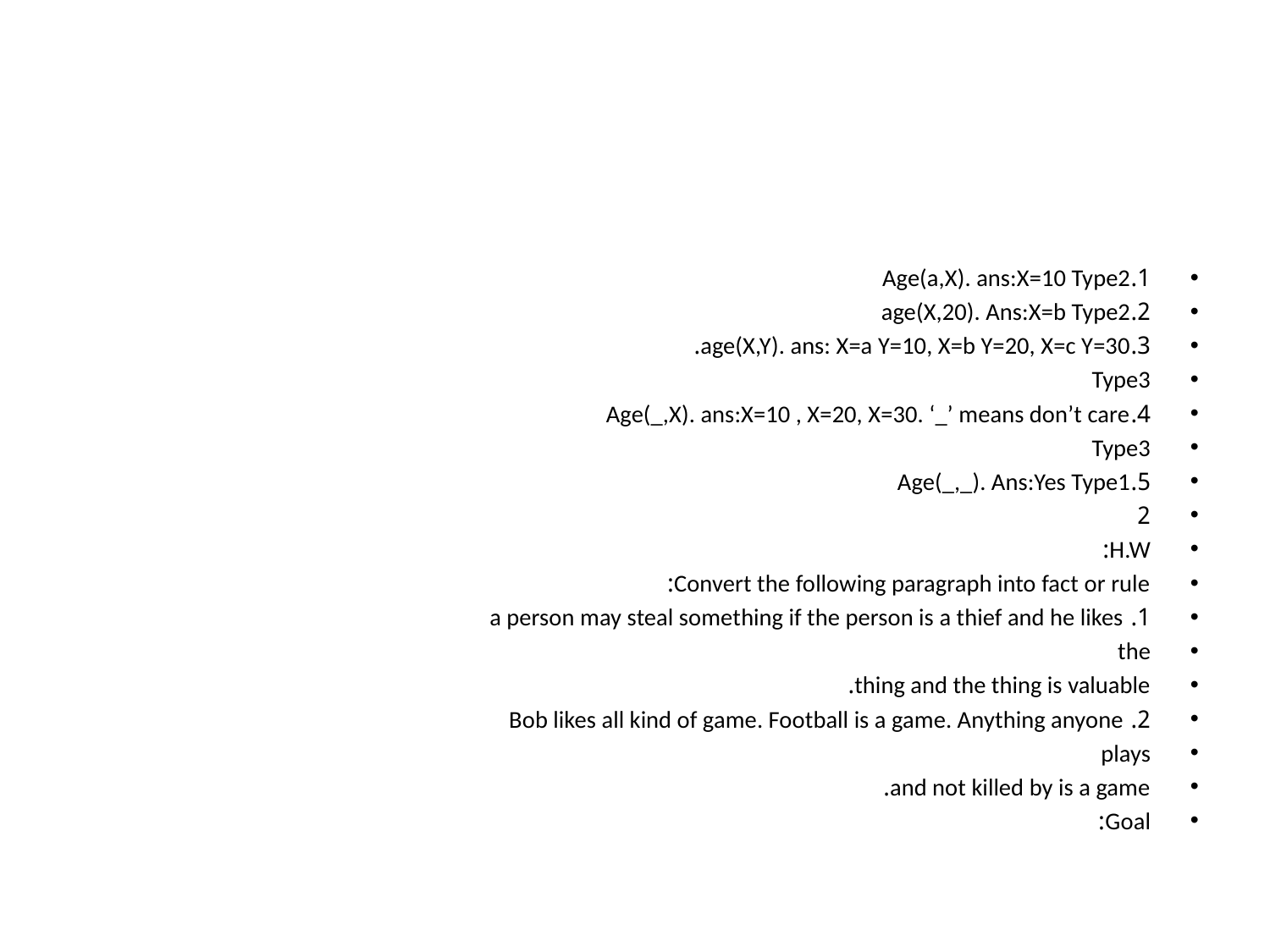

#

1.Age(a,X). ans:X=10 Type2
2.age(X,20). Ans:X=b Type2
3.age(X,Y). ans: X=a Y=10, X=b Y=20, X=c Y=30.
Type3
4.Age(_,X). ans:X=10 , X=20, X=30. ‘_’ means don’t care
Type3
5.Age(_,_). Ans:Yes Type1
2
H.W:
Convert the following paragraph into fact or rule:
1. a person may steal something if the person is a thief and he likes
the
thing and the thing is valuable.
2. Bob likes all kind of game. Football is a game. Anything anyone
plays
and not killed by is a game.
Goal: